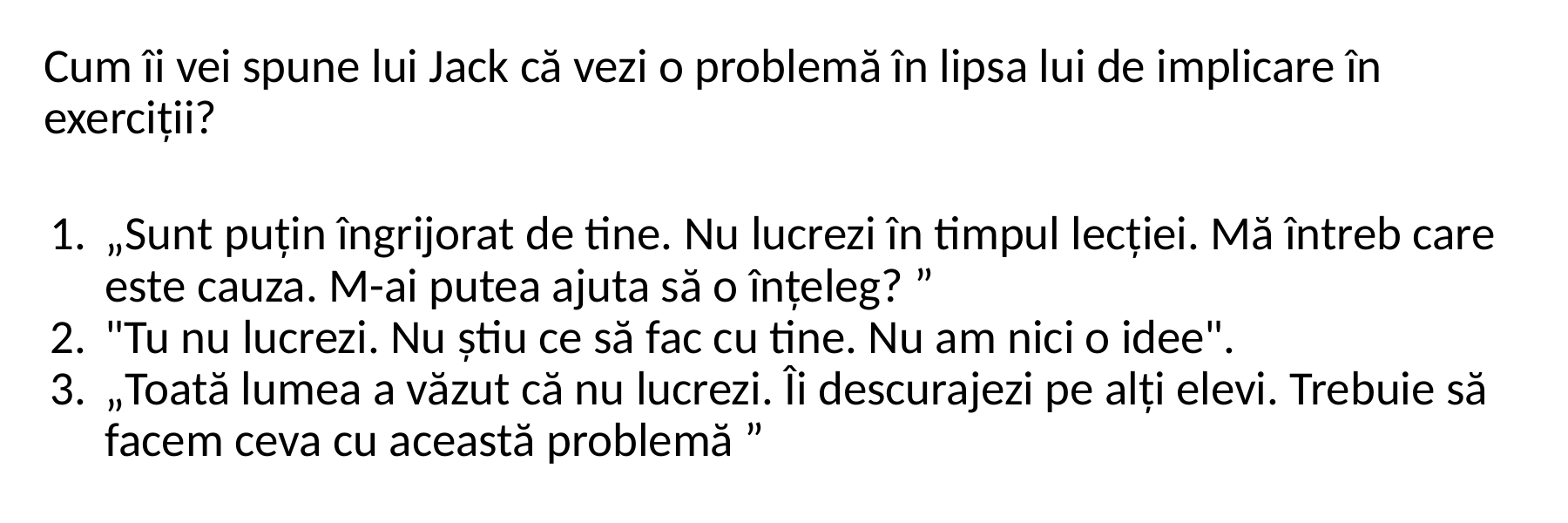

Cum îi vei spune lui Jack că vezi o problemă în lipsa lui de implicare în exerciții?

„Sunt puțin îngrijorat de tine. Nu lucrezi în timpul lecției. Mă întreb care este cauza. M-ai putea ajuta să o înțeleg? ”
"Tu nu lucrezi. Nu știu ce să fac cu tine. Nu am nici o idee".
„Toată lumea a văzut că nu lucrezi. Îi descurajezi pe alți elevi. Trebuie să facem ceva cu această problemă ”